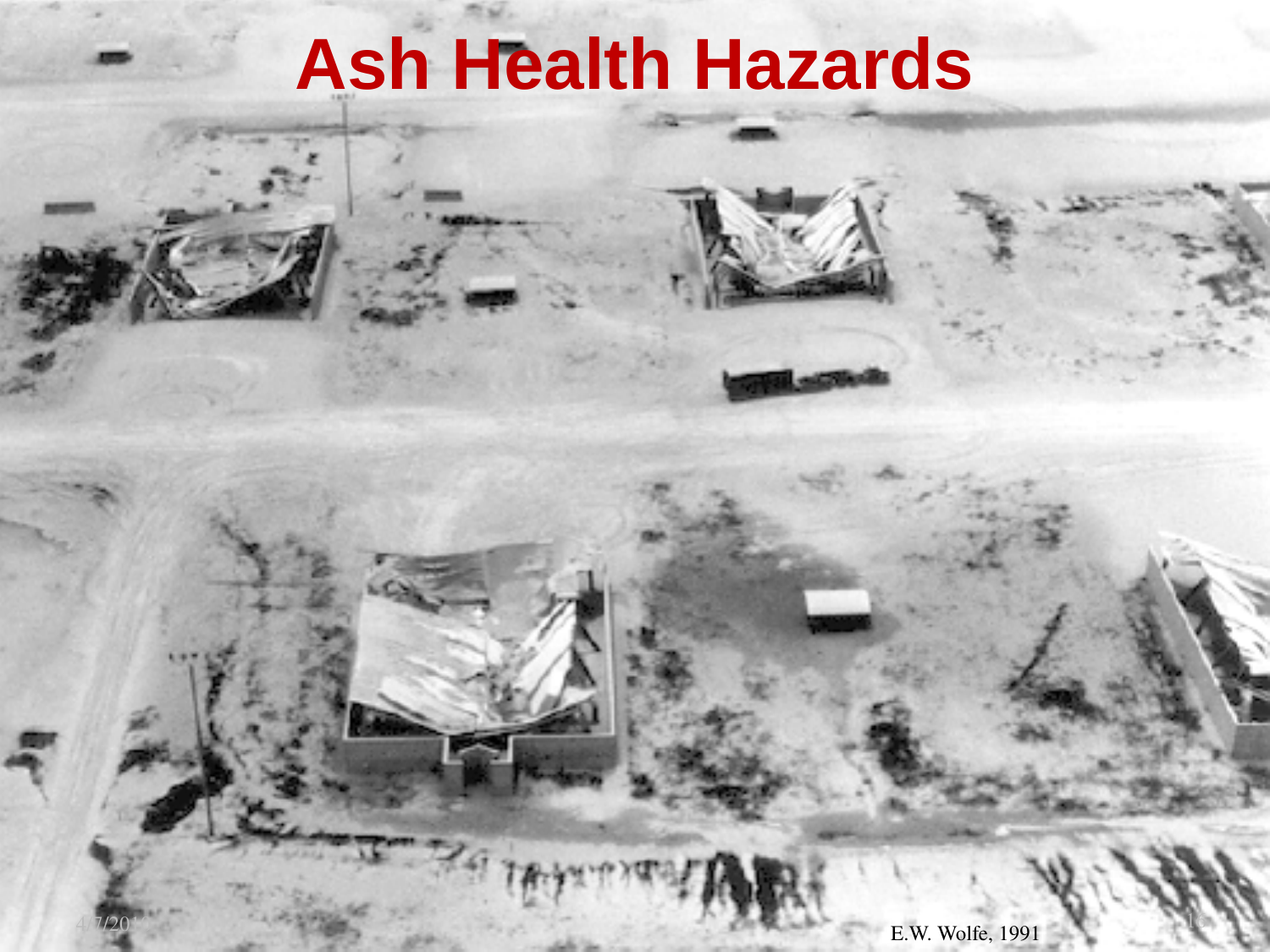

# Ash Health Hazards

4/7/2010
16
E.W. Wolfe, 1991